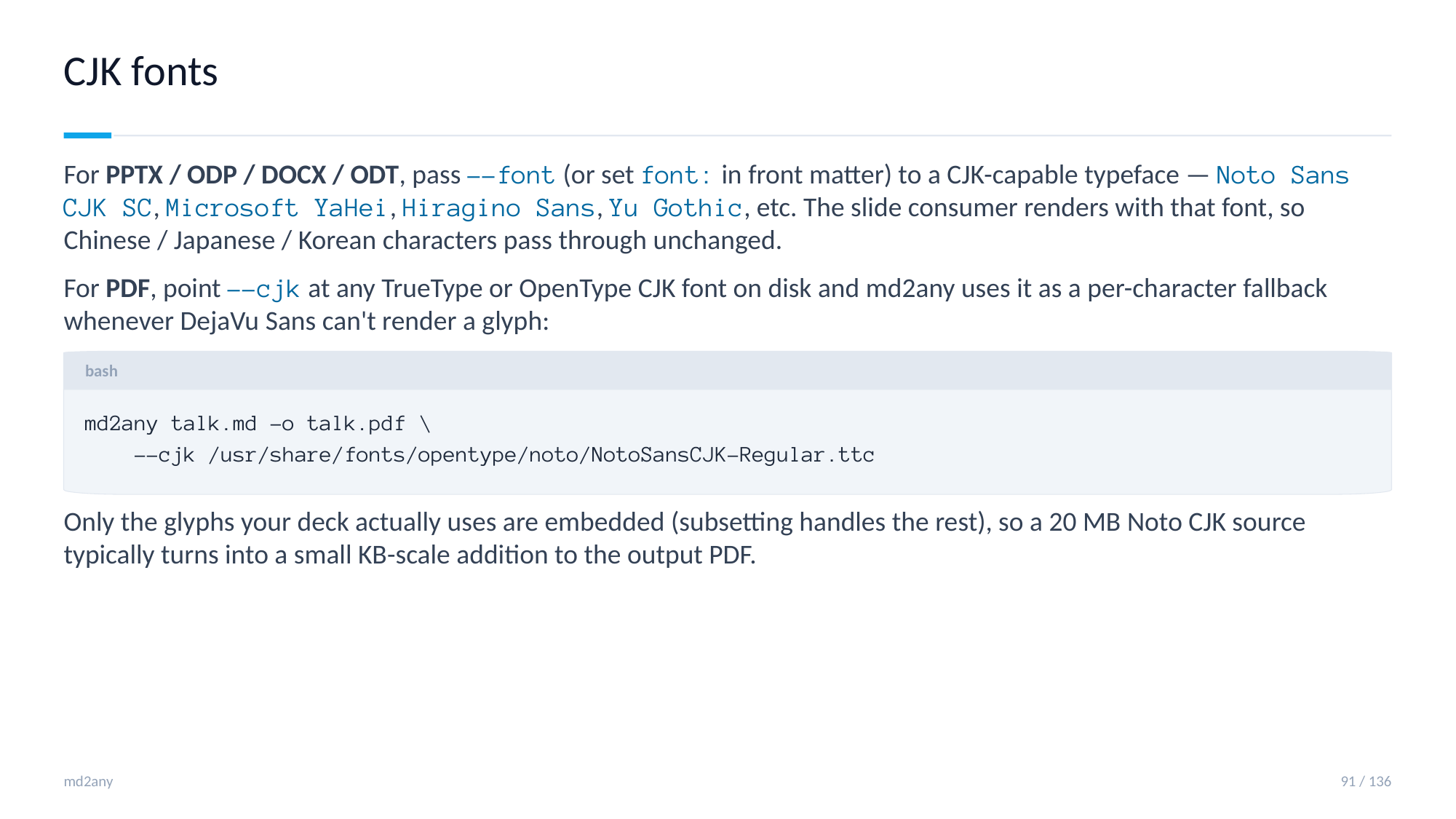

CJK fonts

For PPTX / ODP / DOCX / ODT, pass --font (or set font: in front matter) to a CJK-capable typeface — Noto Sans CJK SC, Microsoft YaHei, Hiragino Sans, Yu Gothic, etc. The slide consumer renders with that font, so Chinese / Japanese / Korean characters pass through unchanged.
For PDF, point --cjk at any TrueType or OpenType CJK font on disk and md2any uses it as a per-character fallback whenever DejaVu Sans can't render a glyph:
bash
md2any talk.md -o talk.pdf \
    --cjk /usr/share/fonts/opentype/noto/NotoSansCJK-Regular.ttc
Only the glyphs your deck actually uses are embedded (subsetting handles the rest), so a 20 MB Noto CJK source typically turns into a small KB-scale addition to the output PDF.
md2any
91 / 136